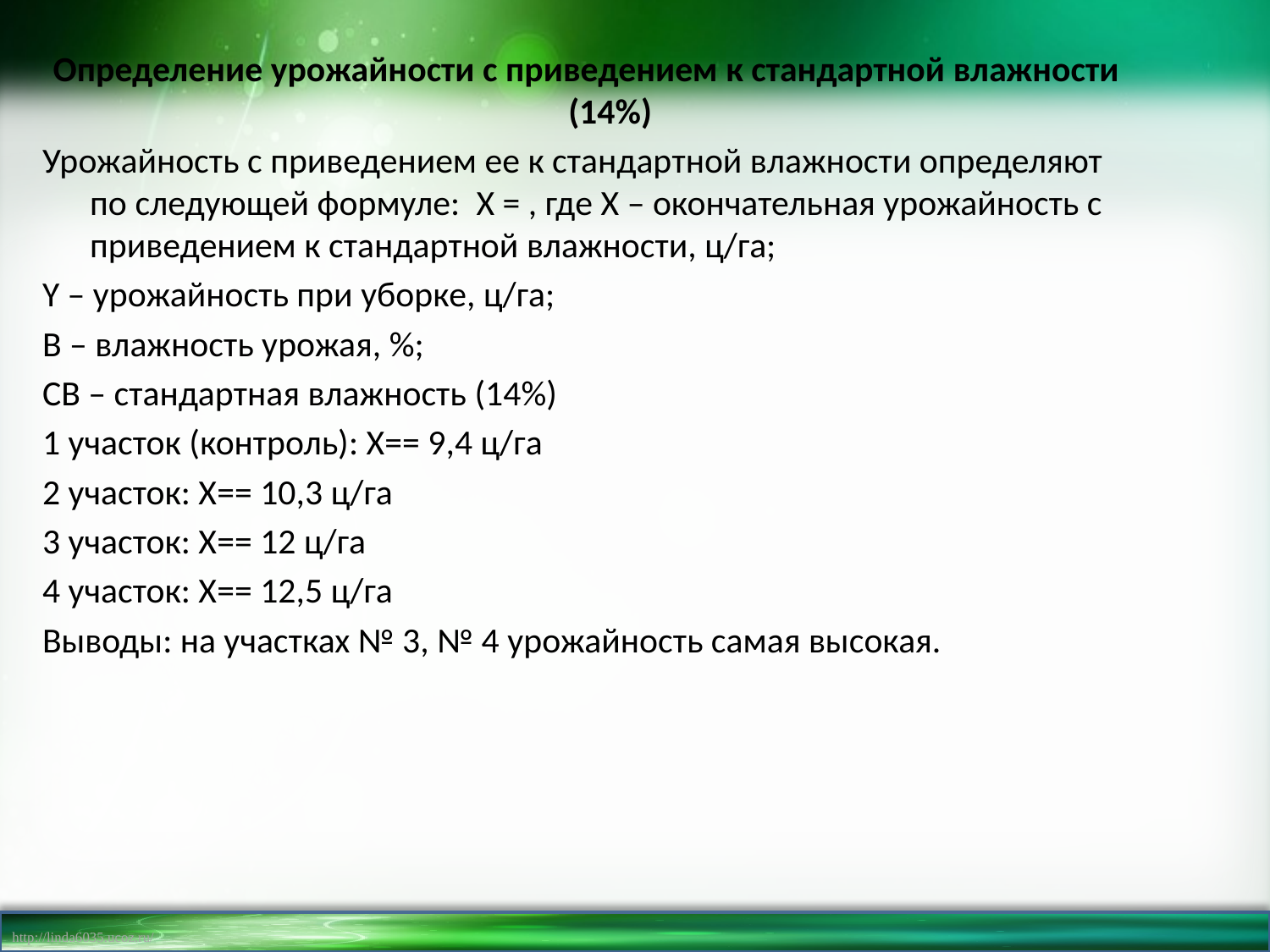

Определение урожайности с приведением к стандартной влажности (14%)
Урожайность с приведением ее к стандартной влажности определяют по следующей формуле:  X = , где X – окончательная урожайность с приведением к стандартной влажности, ц/га;
Y – урожайность при уборке, ц/га;
В – влажность урожая, %;
СВ – стандартная влажность (14%)
1 участок (контроль): Х== 9,4 ц/га
2 участок: Х== 10,3 ц/га
3 участок: Х== 12 ц/га
4 участок: Х== 12,5 ц/га
Выводы: на участках № 3, № 4 урожайность самая высокая.